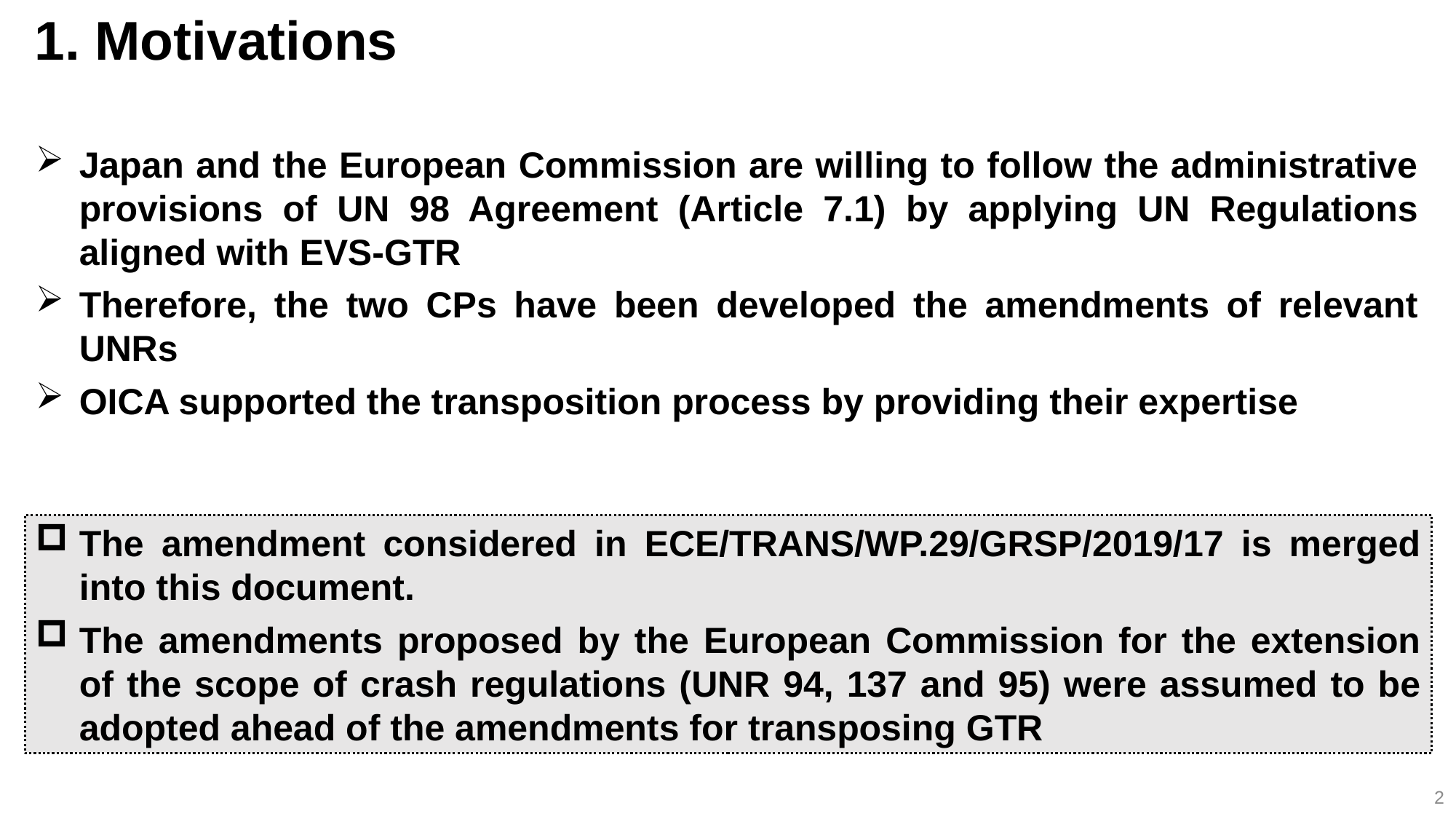

# 1. Motivations
Japan and the European Commission are willing to follow the administrative provisions of UN 98 Agreement (Article 7.1) by applying UN Regulations aligned with EVS-GTR
Therefore, the two CPs have been developed the amendments of relevant UNRs
OICA supported the transposition process by providing their expertise
The amendment considered in ECE/TRANS/WP.29/GRSP/2019/17 is merged into this document.
The amendments proposed by the European Commission for the extension of the scope of crash regulations (UNR 94, 137 and 95) were assumed to be adopted ahead of the amendments for transposing GTR
2